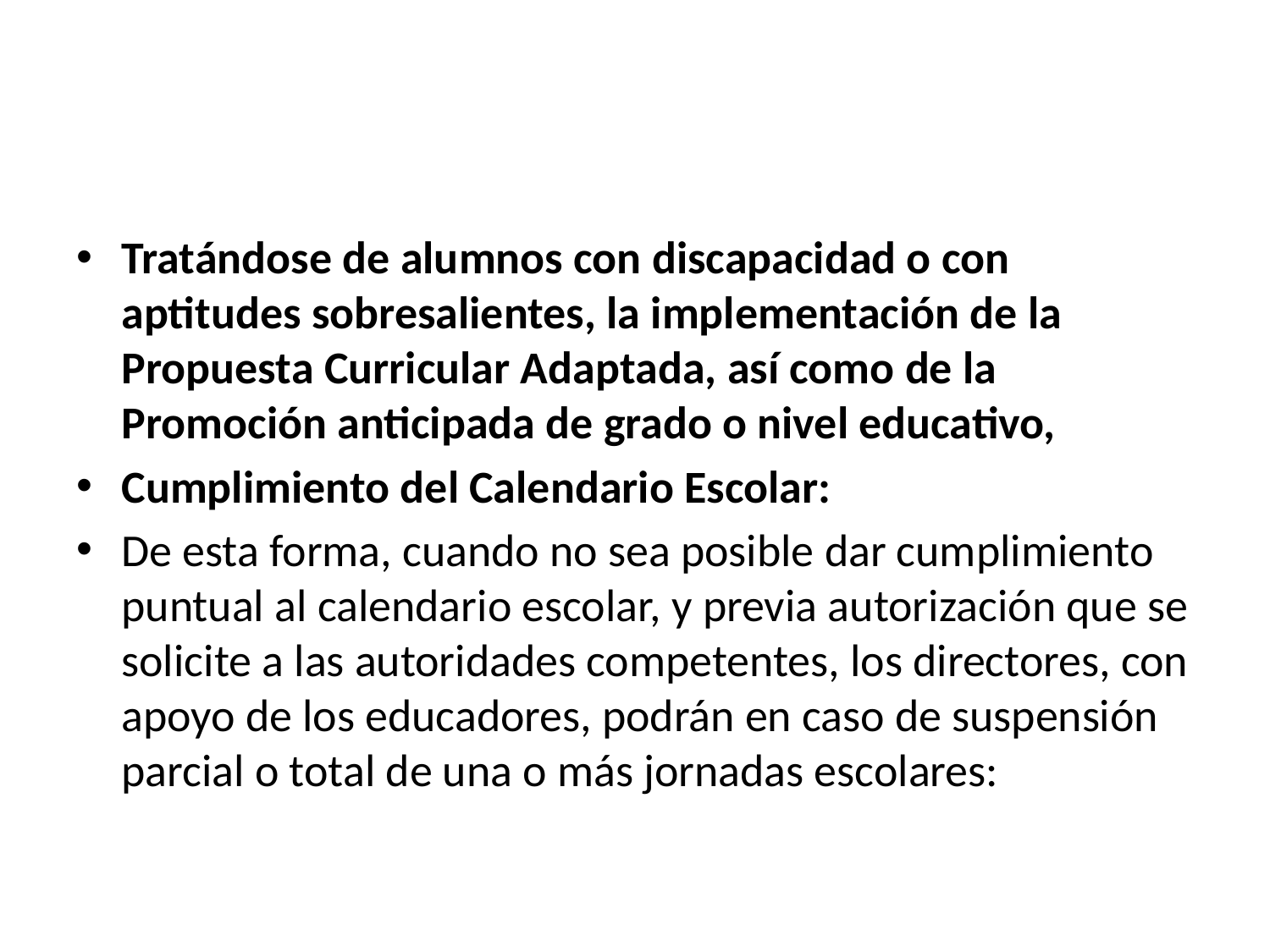

#
Tratándose de alumnos con discapacidad o con aptitudes sobresalientes, la implementación de la Propuesta Curricular Adaptada, así como de la Promoción anticipada de grado o nivel educativo,
Cumplimiento del Calendario Escolar:
De esta forma, cuando no sea posible dar cumplimiento puntual al calendario escolar, y previa autorización que se solicite a las autoridades competentes, los directores, con apoyo de los educadores, podrán en caso de suspensión parcial o total de una o más jornadas escolares: